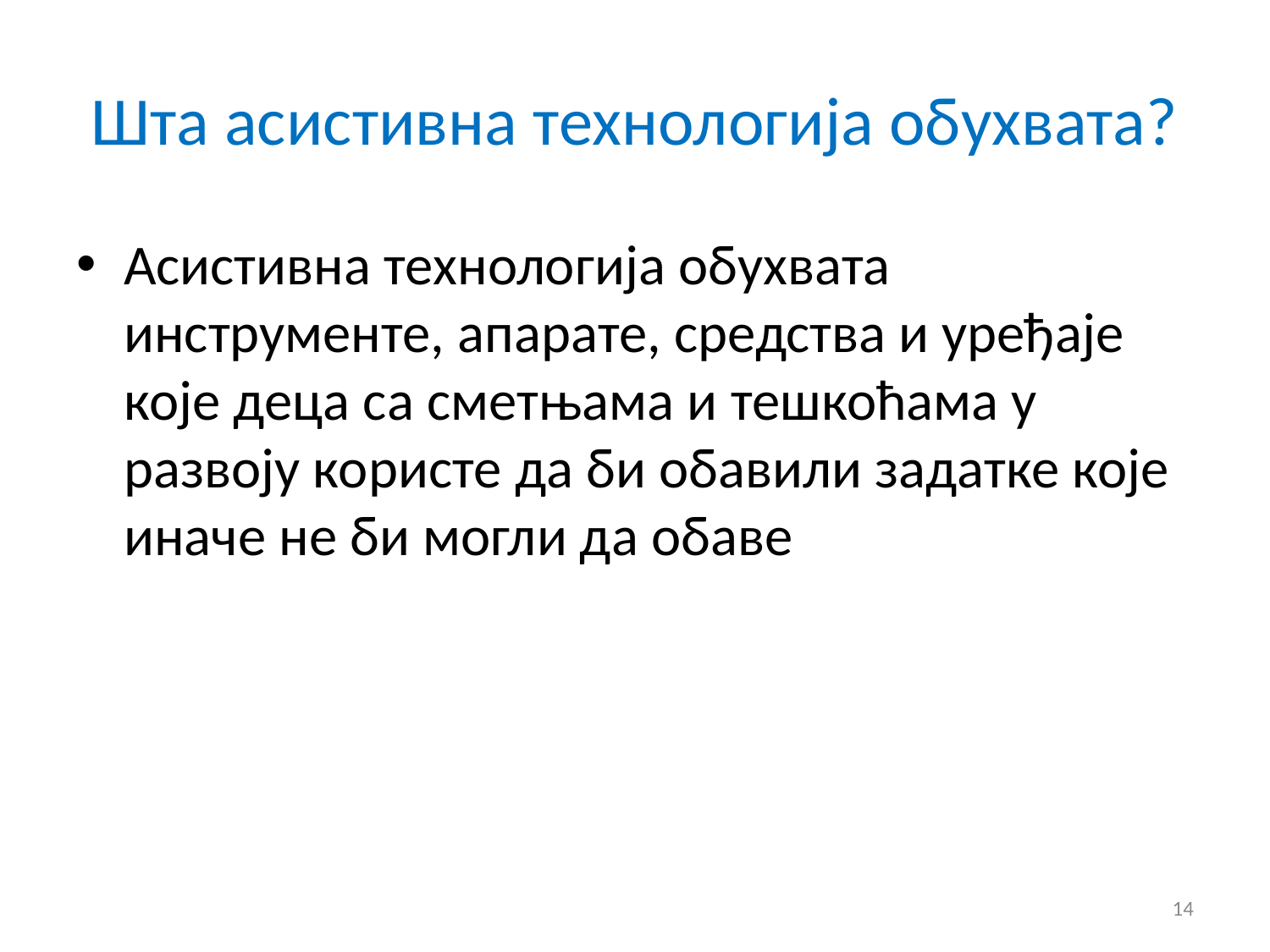

# Шта асистивна технологија обухвата?
Асистивна технологија обухвата инструменте, апарате, средства и уређаје које деца са сметњама и тешкоћама у развоју користе да би обавили задатке које иначе не би могли да обаве
14